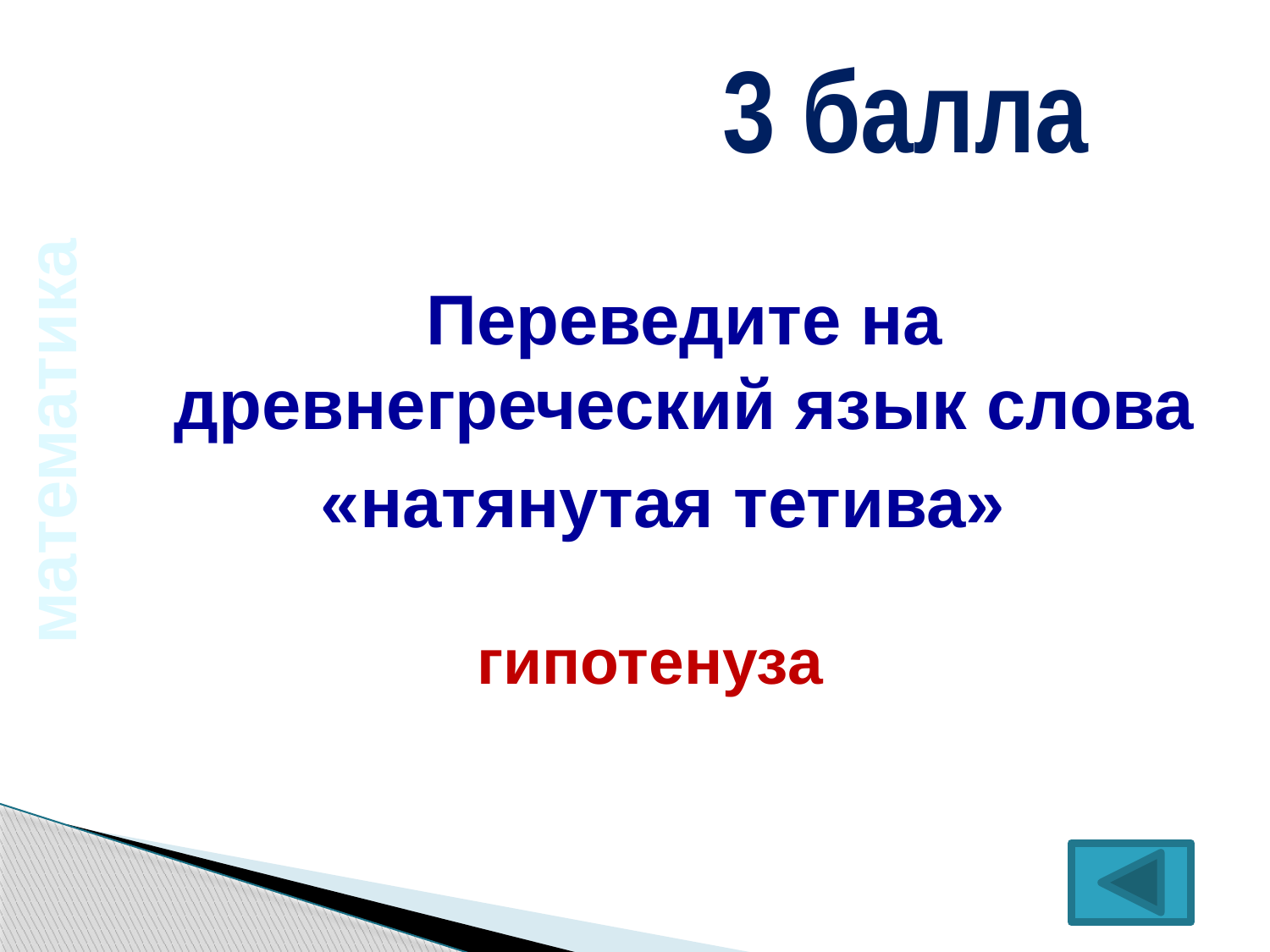

3 балла
Переведите на древнегреческий язык слова «натянутая тетива»
математика
гипотенуза